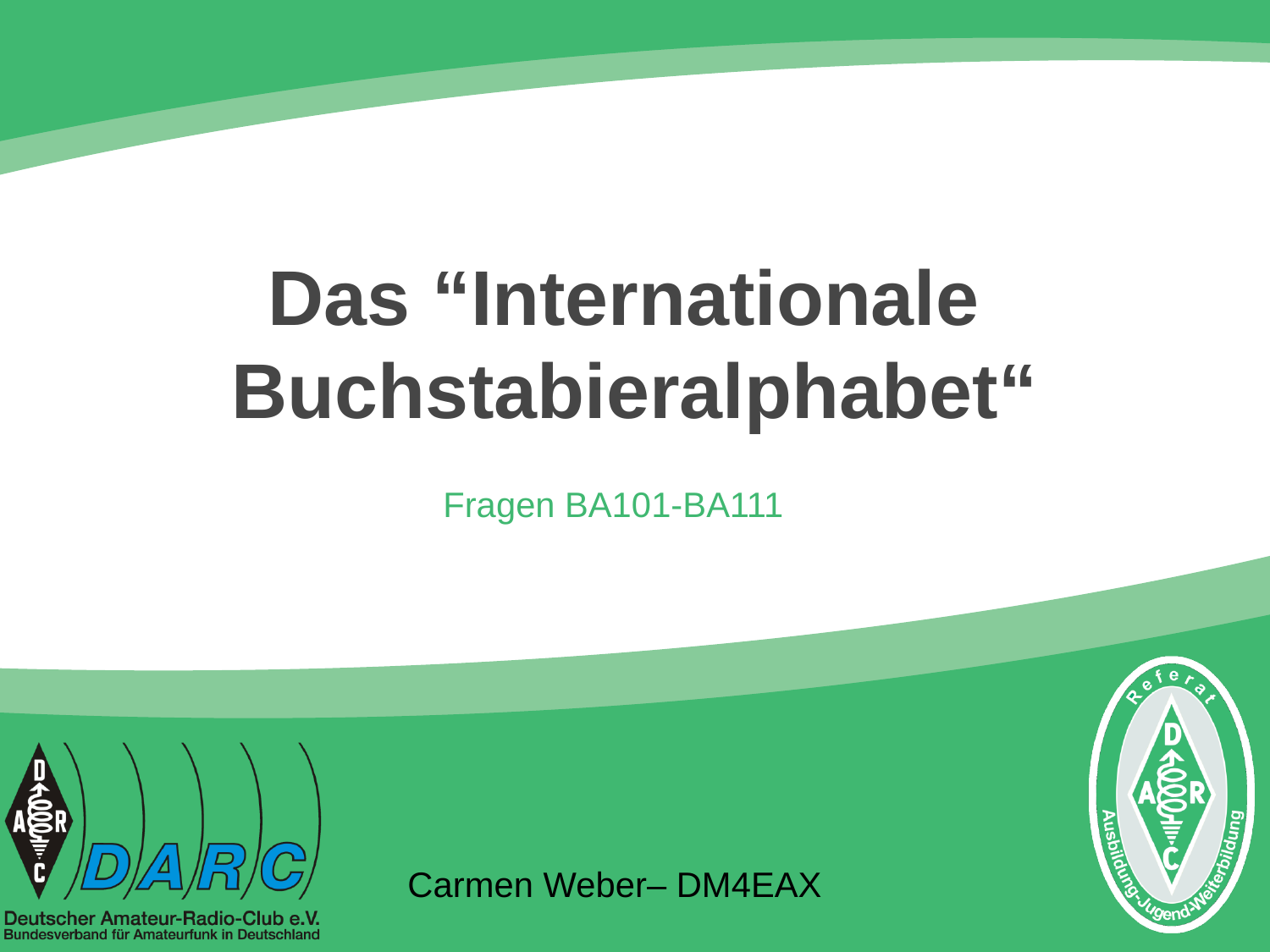

# Das “Internationale Buchstabieralphabet“
Fragen BA101-BA111
Carmen Weber– DM4EAX